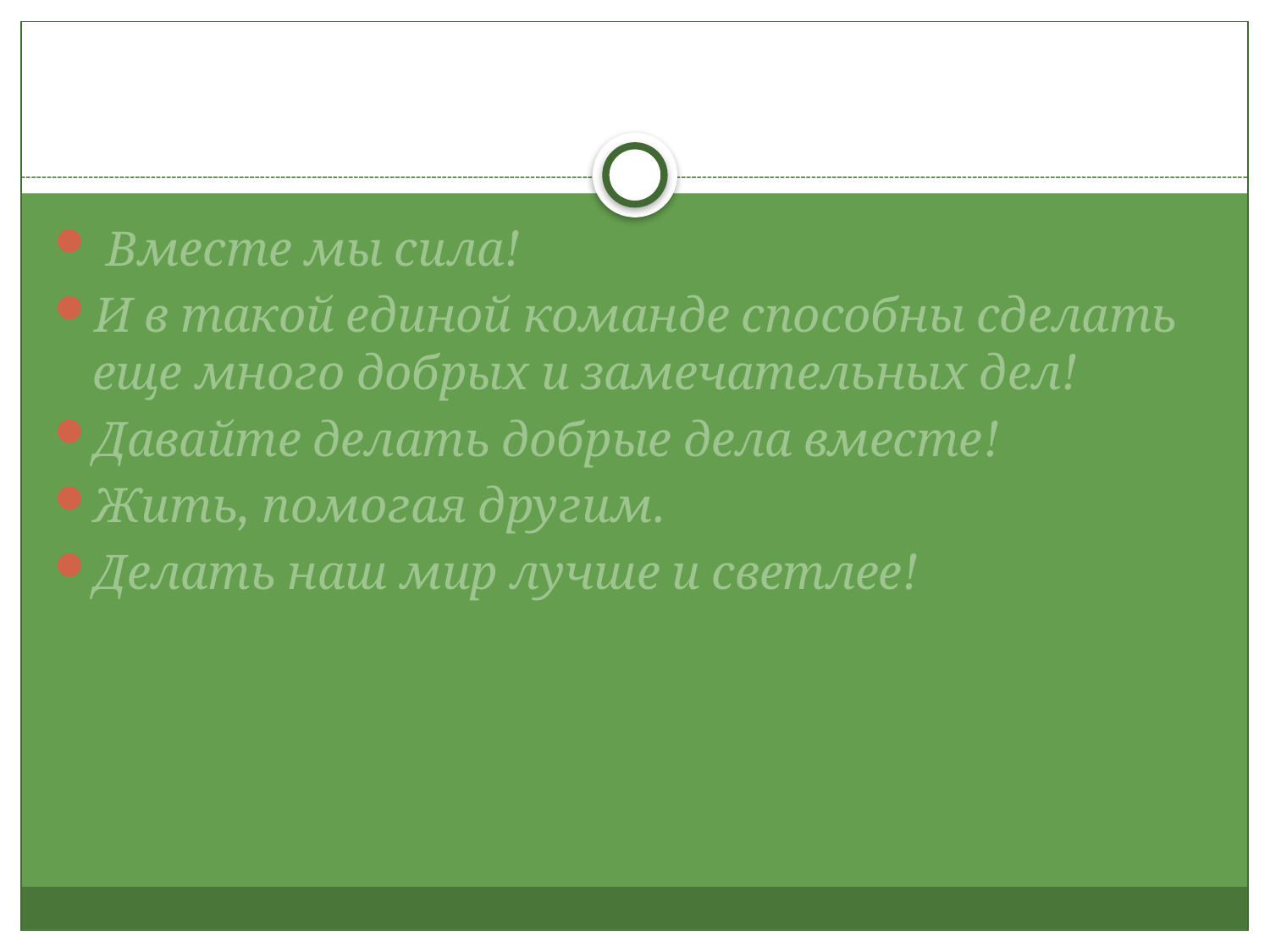

#
 Вместе мы сила!
И в такой единой команде способны сделать еще много добрых и замечательных дел!
Давайте делать добрые дела вместе!
Жить, помогая другим.
Делать наш мир лучше и светлее!